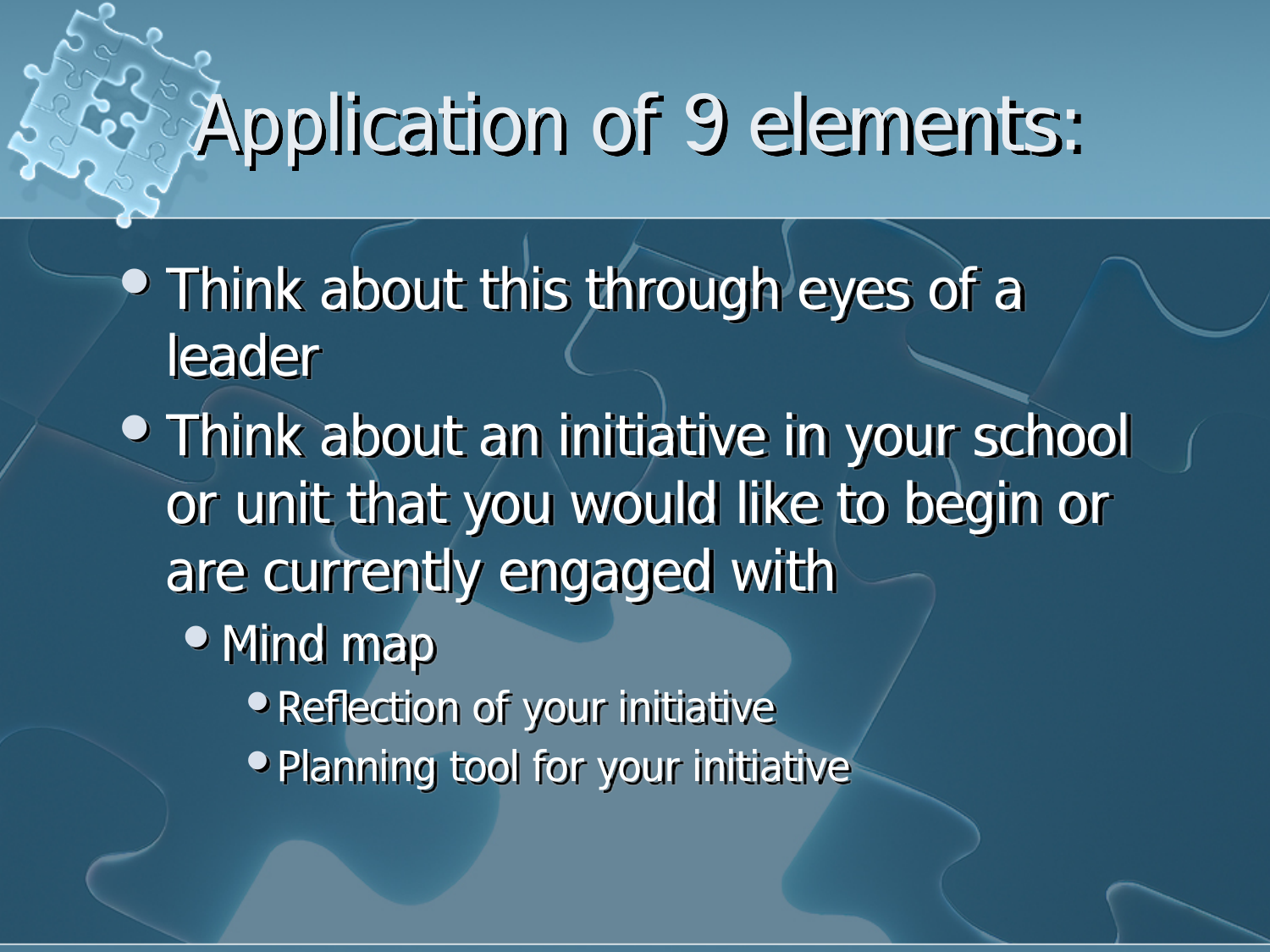

# Application of 9 elements:
Think about this through eyes of a leader
Think about an initiative in your school or unit that you would like to begin or are currently engaged with
Mind map
Reflection of your initiative
Planning tool for your initiative